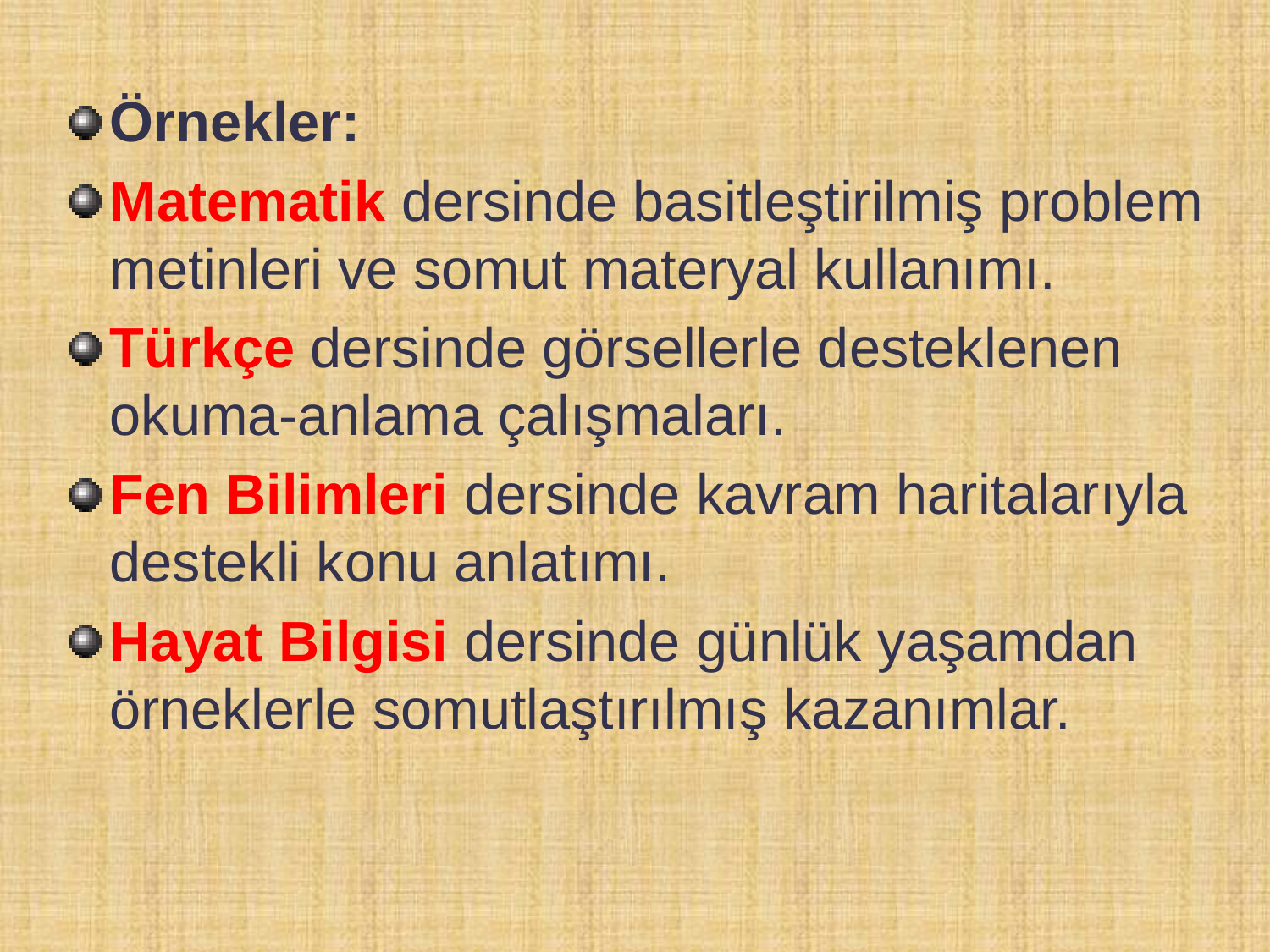

Örnekler:
Matematik dersinde basitleştirilmiş problem metinleri ve somut materyal kullanımı.
Türkçe dersinde görsellerle desteklenen okuma-anlama çalışmaları.
Fen Bilimleri dersinde kavram haritalarıyla destekli konu anlatımı.
Hayat Bilgisi dersinde günlük yaşamdan örneklerle somutlaştırılmış kazanımlar.